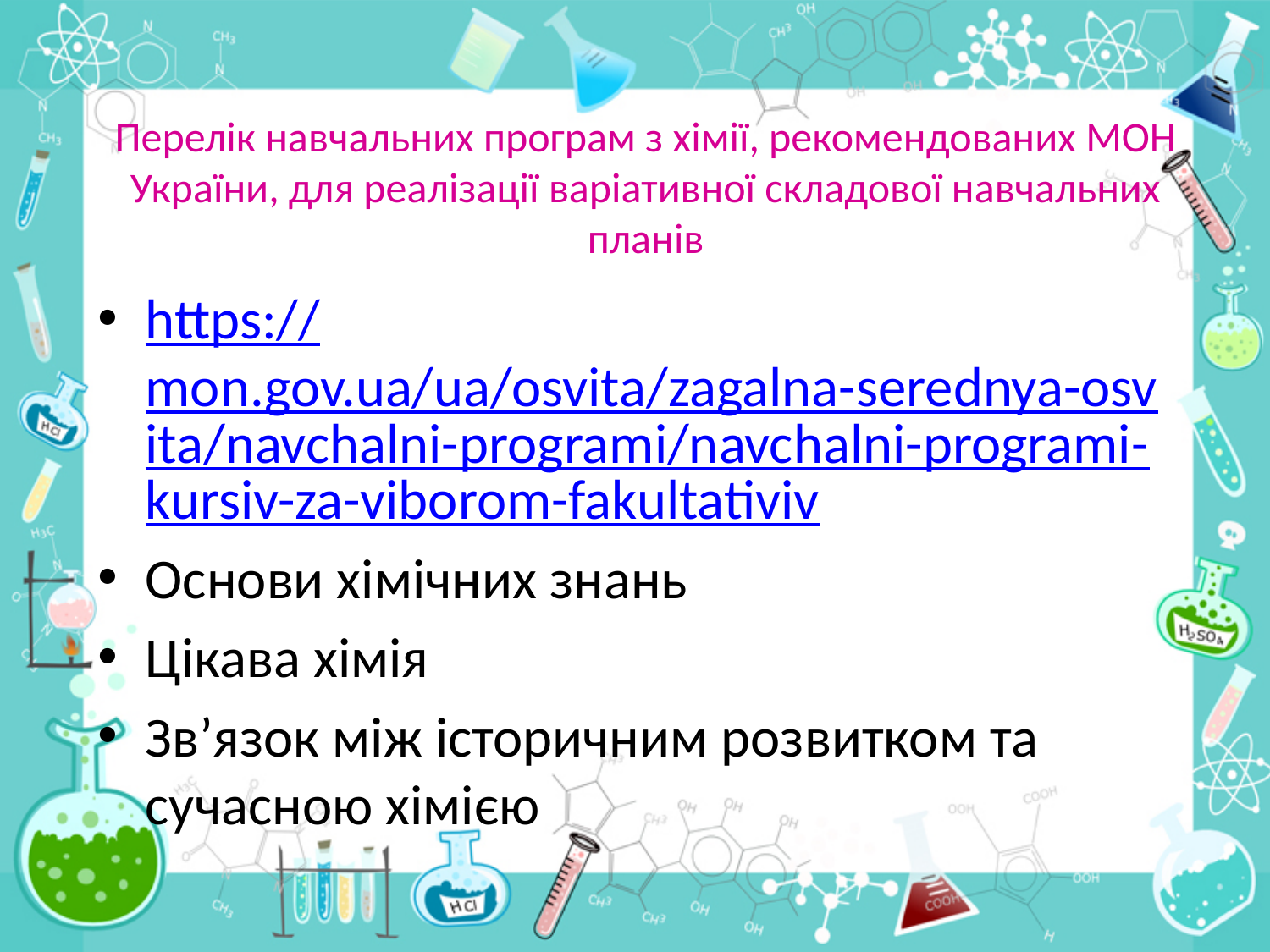

# Перелік навчальних програм з хімії, рекомендованих МОН України, для реалізації варіативної складової навчальних планів
https://mon.gov.ua/ua/osvita/zagalna-serednya-osvita/navchalni-programi/navchalni-programi-kursiv-za-viborom-fakultativiv
Основи хімічних знань
Цікава хімія
Зв’язок між історичним розвитком та сучасною хімією